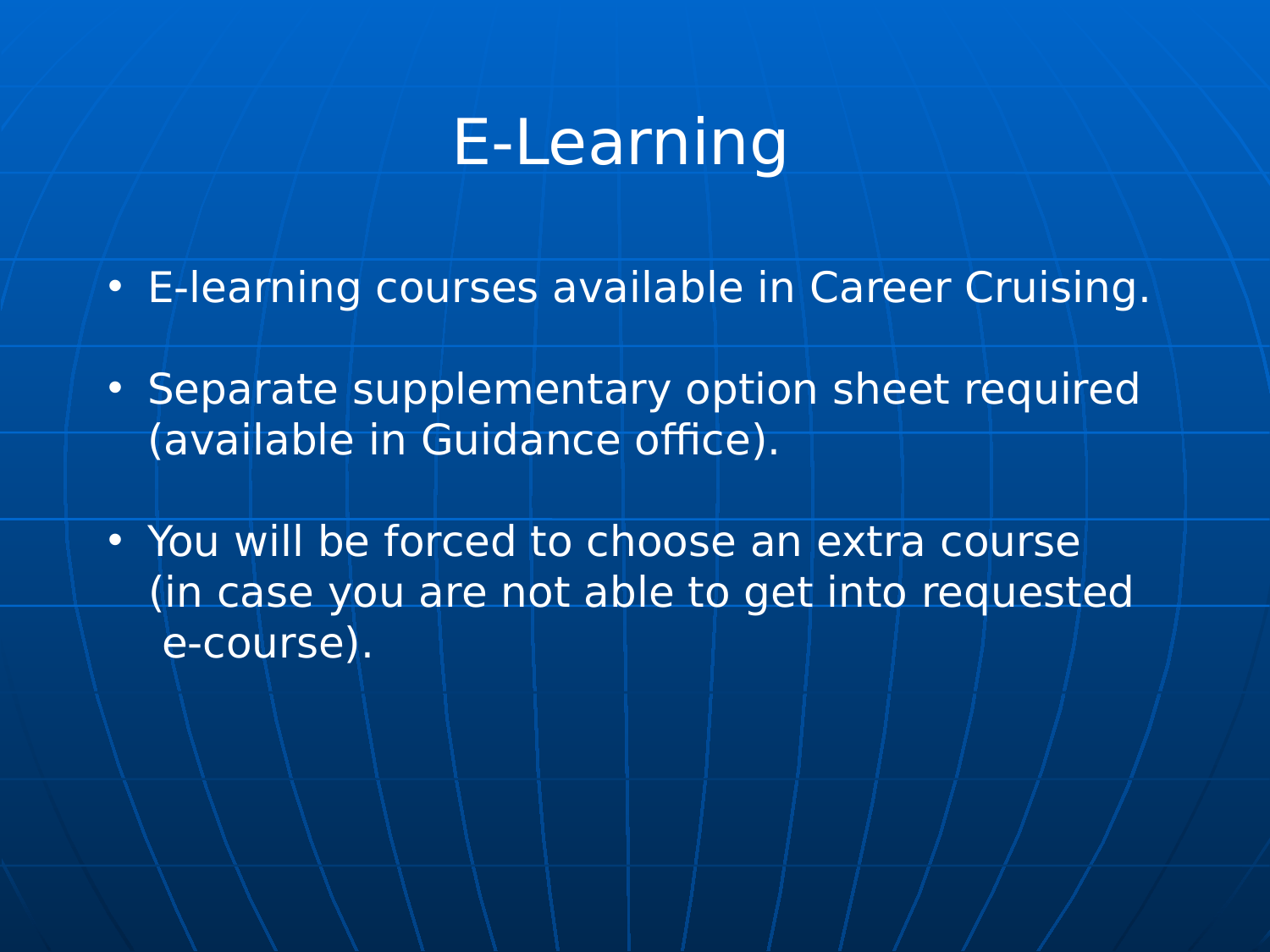

E-Learning

E-learning courses available in Career Cruising.

Separate supplementary option sheet required (available in Guidance office).

You will be forced to choose an extra course
   (in case you are not able to get into requested
    e-course).